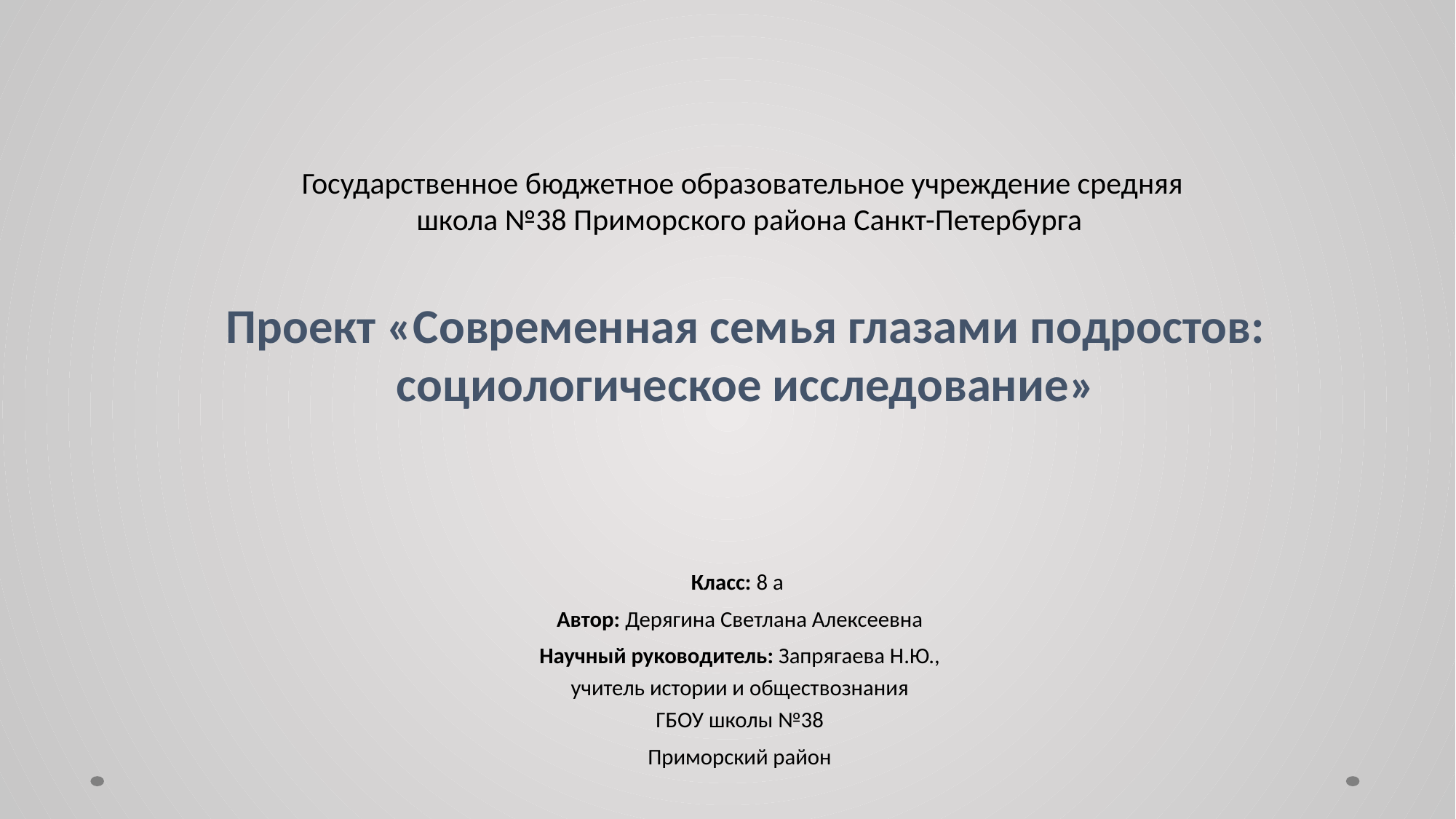

# Государственное бюджетное образовательное учреждение средняя школа №38 Приморского района Санкт-Петербурга Проект «Современная семья глазами подростов: социологическое исследование»
Класс: 8 а
Автор: Дерягина Светлана Алексеевна
Научный руководитель: Запрягаева Н.Ю.,
учитель истории и обществознания
ГБОУ школы №38
Приморский район